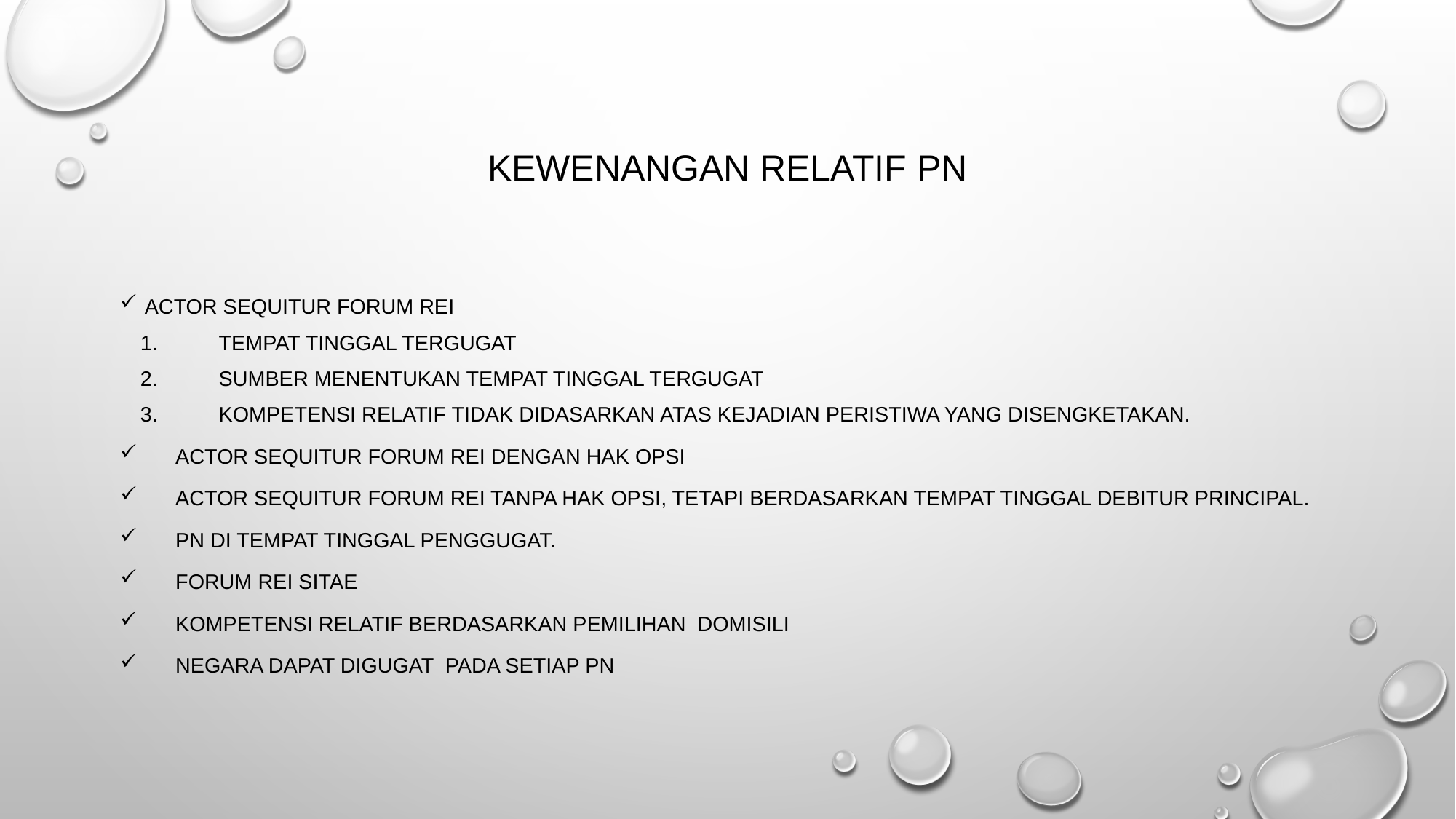

# Kewenangan Relatif PN
Actor Sequitur Forum Rei
Tempat tinggal tergugat
Sumber menentukan tempat tinggal tergugat
Kompetensi relatif tidak didasarkan atas kejadian peristiwa yang disengketakan.
Actor Sequitur Forum Rei dengan hak opsi
Actor Sequitur Forum Rei tanpa hak opsi, tetapi berdasarkan tempat tinggal debitur principal.
PN di tempat tinggal Penggugat.
Forum Rei Sitae
Kompetensi relatif berdasarkan pemilihan  domisili
Negara dapat digugat  pada setiap PN